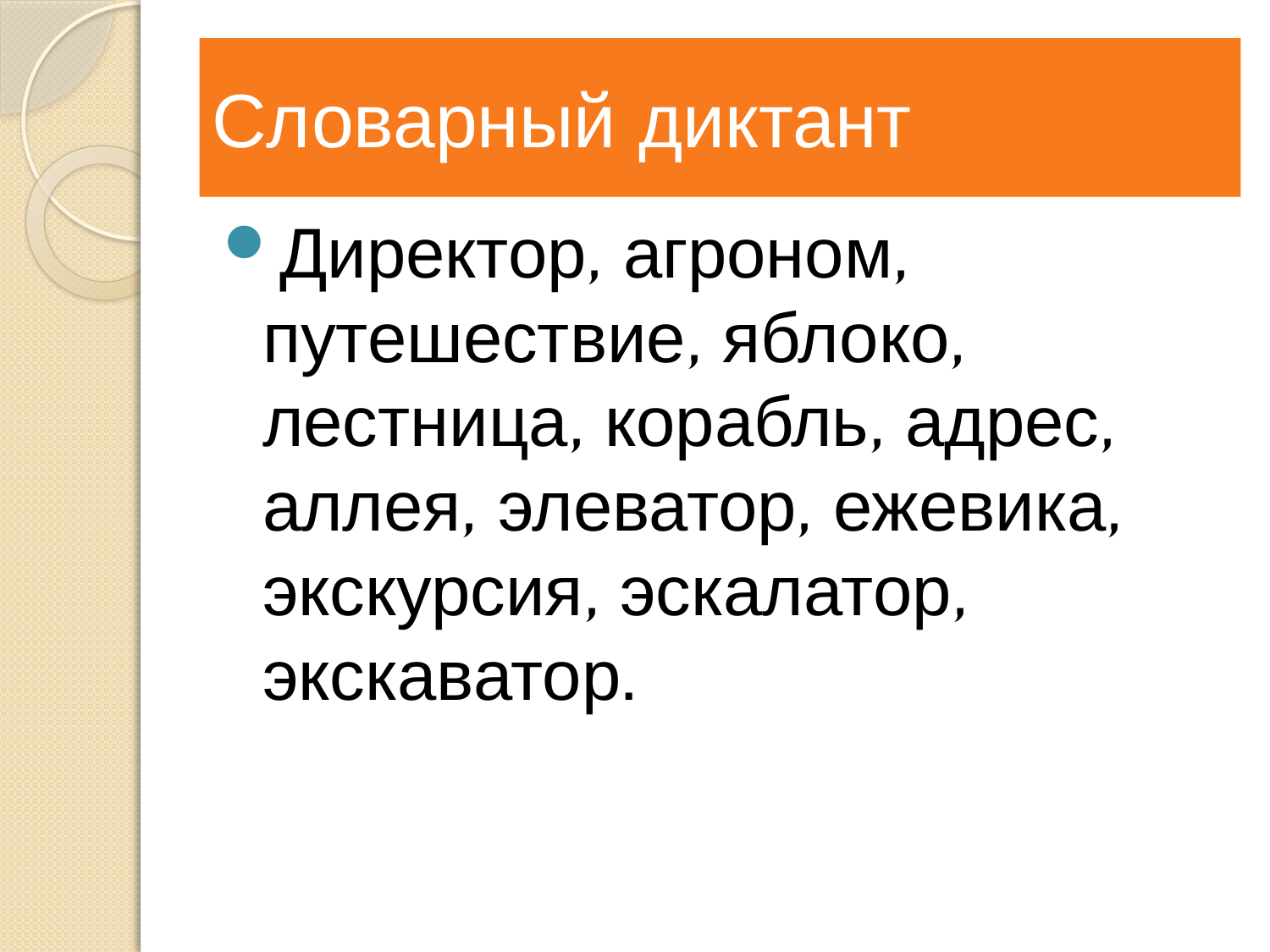

# Словарный диктант
Директор, агроном, путешествие, яблоко, лестница, корабль, адрес, аллея, элеватор, ежевика, экскурсия, эскалатор, экскаватор.